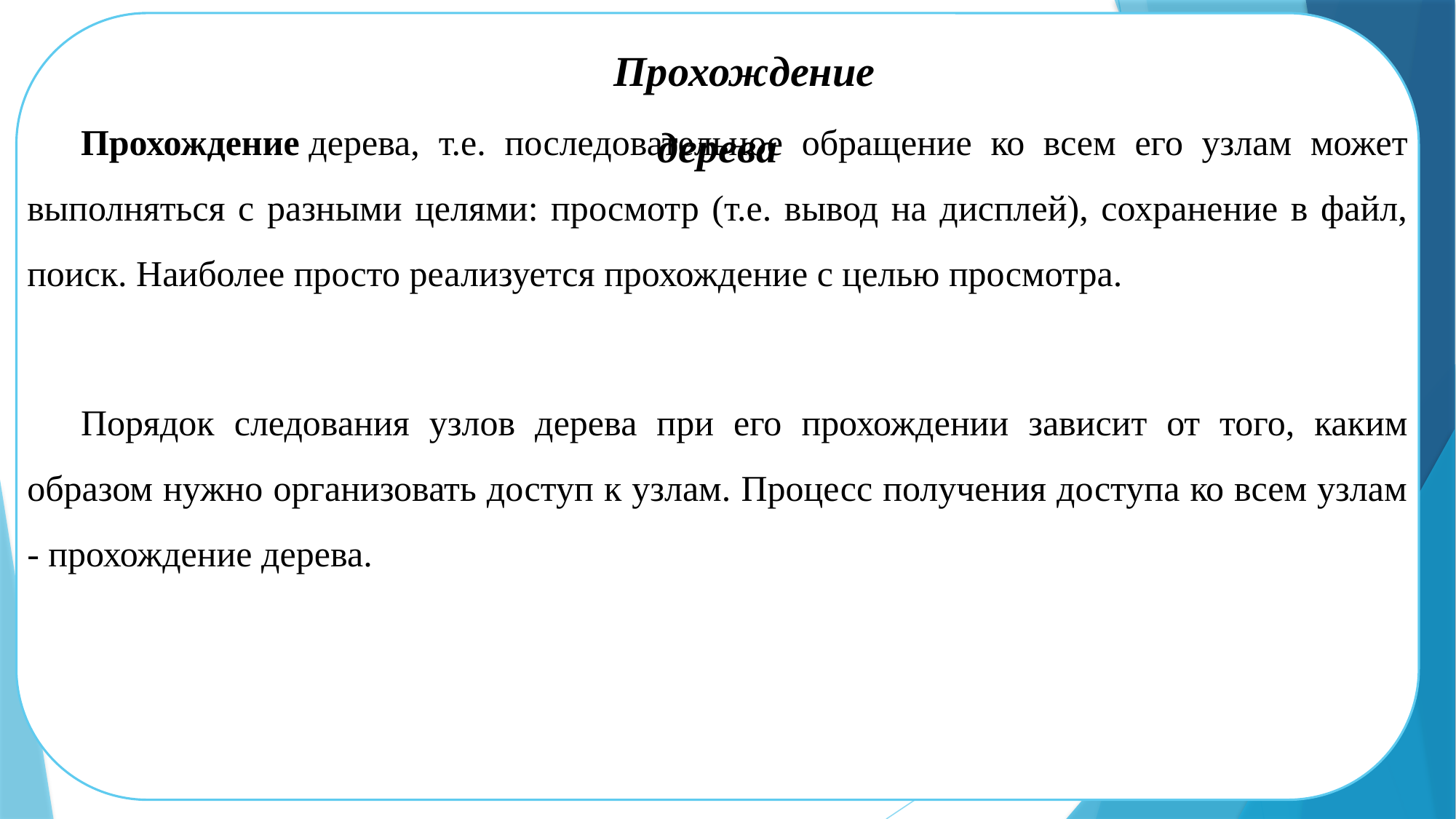

Прохождение дерева
Прохождение дерева, т.е. последовательное обращение ко всем его узлам может выполняться с разными целями: просмотр (т.е. вывод на дисплей), сохранение в файл, поиск. Наиболее просто реализуется прохождение с целью просмотра.
Порядок следования узлов дерева при его прохождении зависит от того, каким образом нужно организовать доступ к узлам. Процесс получения доступа ко всем узлам - прохождение дерева.